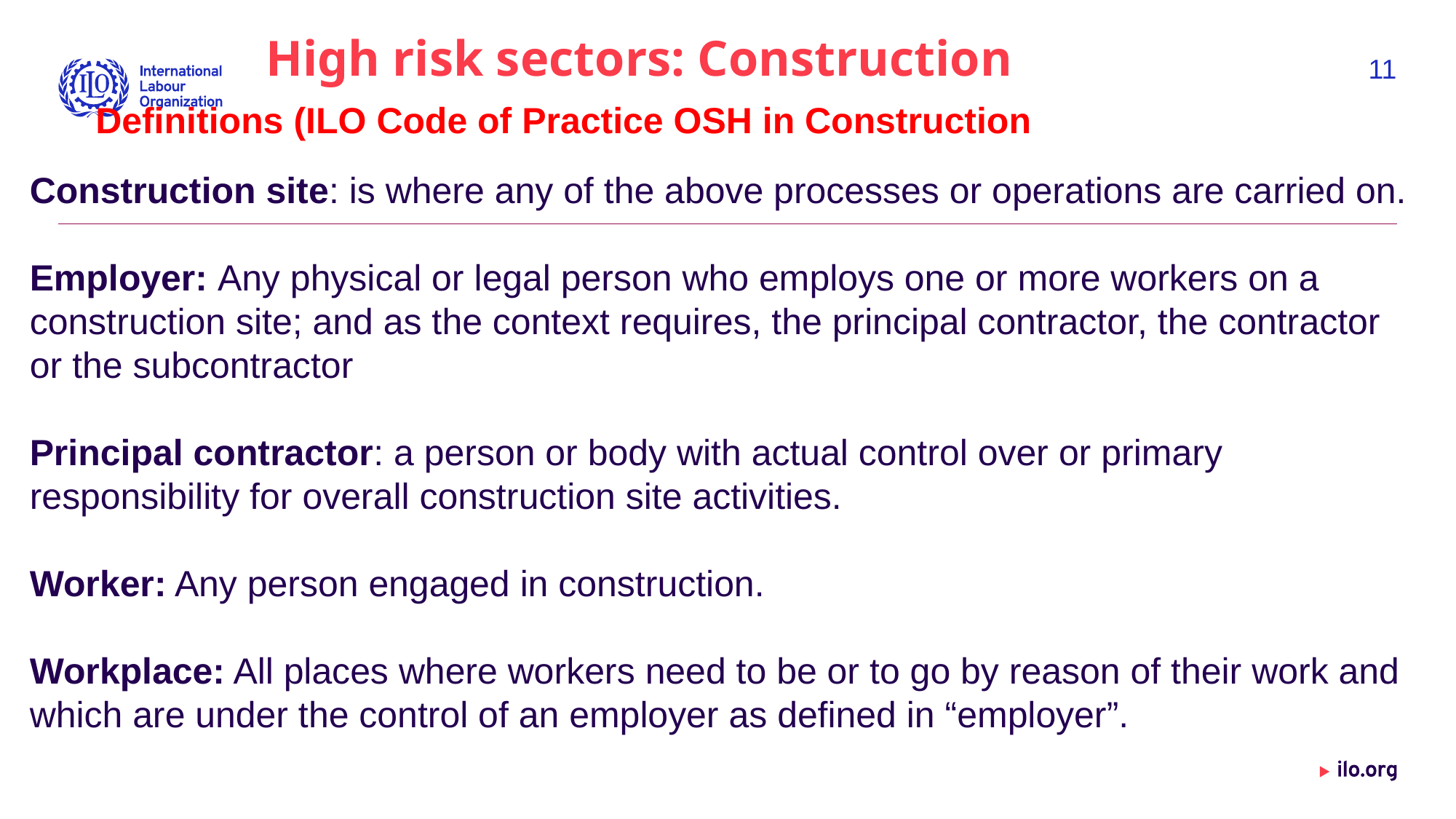

High risk sectors: Construction
11
Definitions (ILO Code of Practice OSH in Construction
Construction site: is where any of the above processes or operations are carried on.

Employer: Any physical or legal person who employs one or more workers on a construction site; and as the context requires, the principal contractor, the contractor or the subcontractor

Principal contractor: a person or body with actual control over or primary responsibility for overall construction site activities.

Worker: Any person engaged in construction.

Workplace: All places where workers need to be or to go by reason of their work and which are under the control of an employer as defined in “employer”.
Date: Monday / 01 / October / 2019